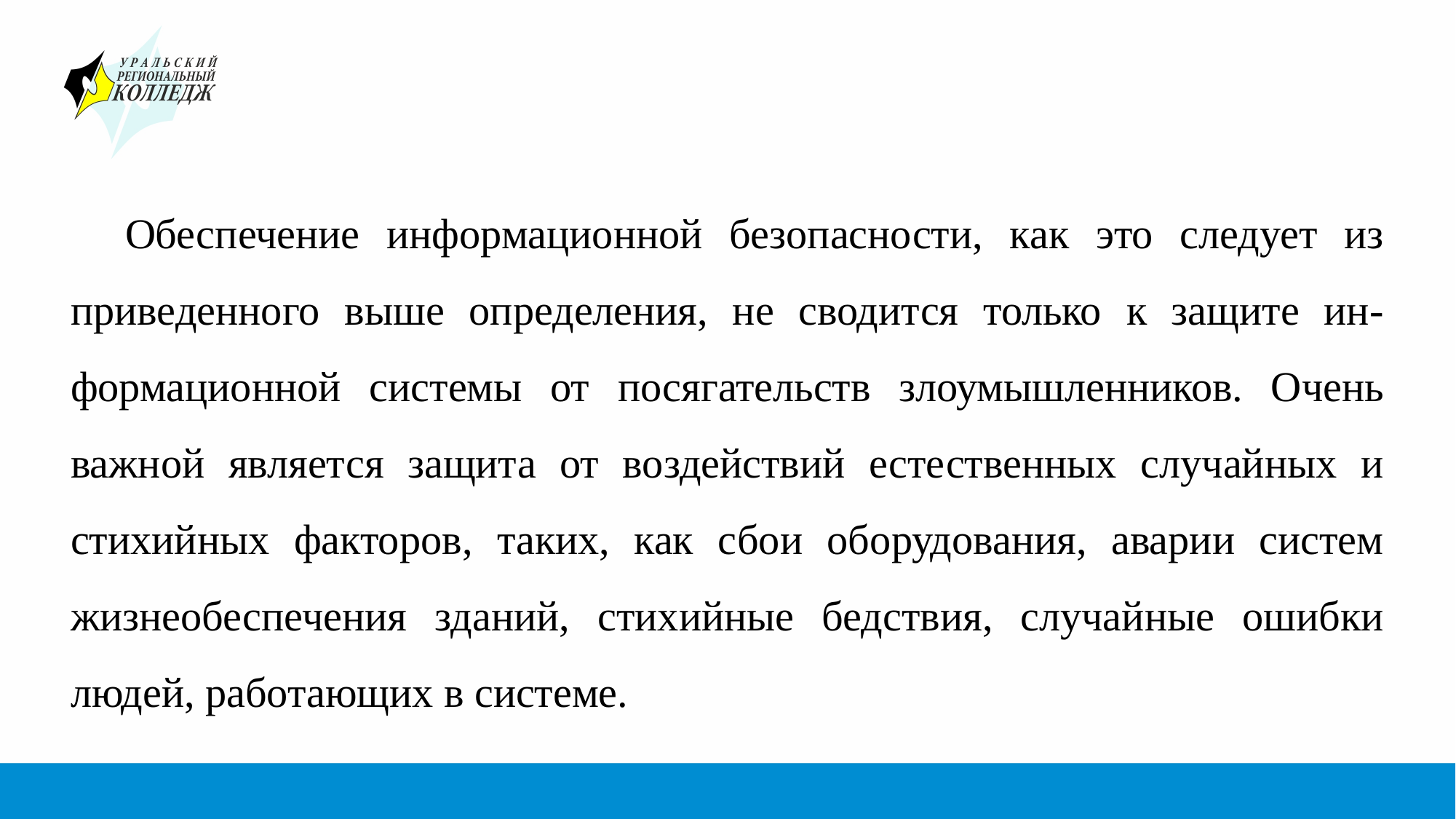

#
Обеспечение информационной безопасности, как это следует из приведенного выше определения, не сводится только к защите ин-формационной системы от посягательств злоумышленников. Очень важной является защита от воздействий естественных случайных и стихийных факторов, таких, как сбои оборудования, аварии систем жизнеобеспечения зданий, стихийные бедствия, случайные ошибки людей, работающих в системе.